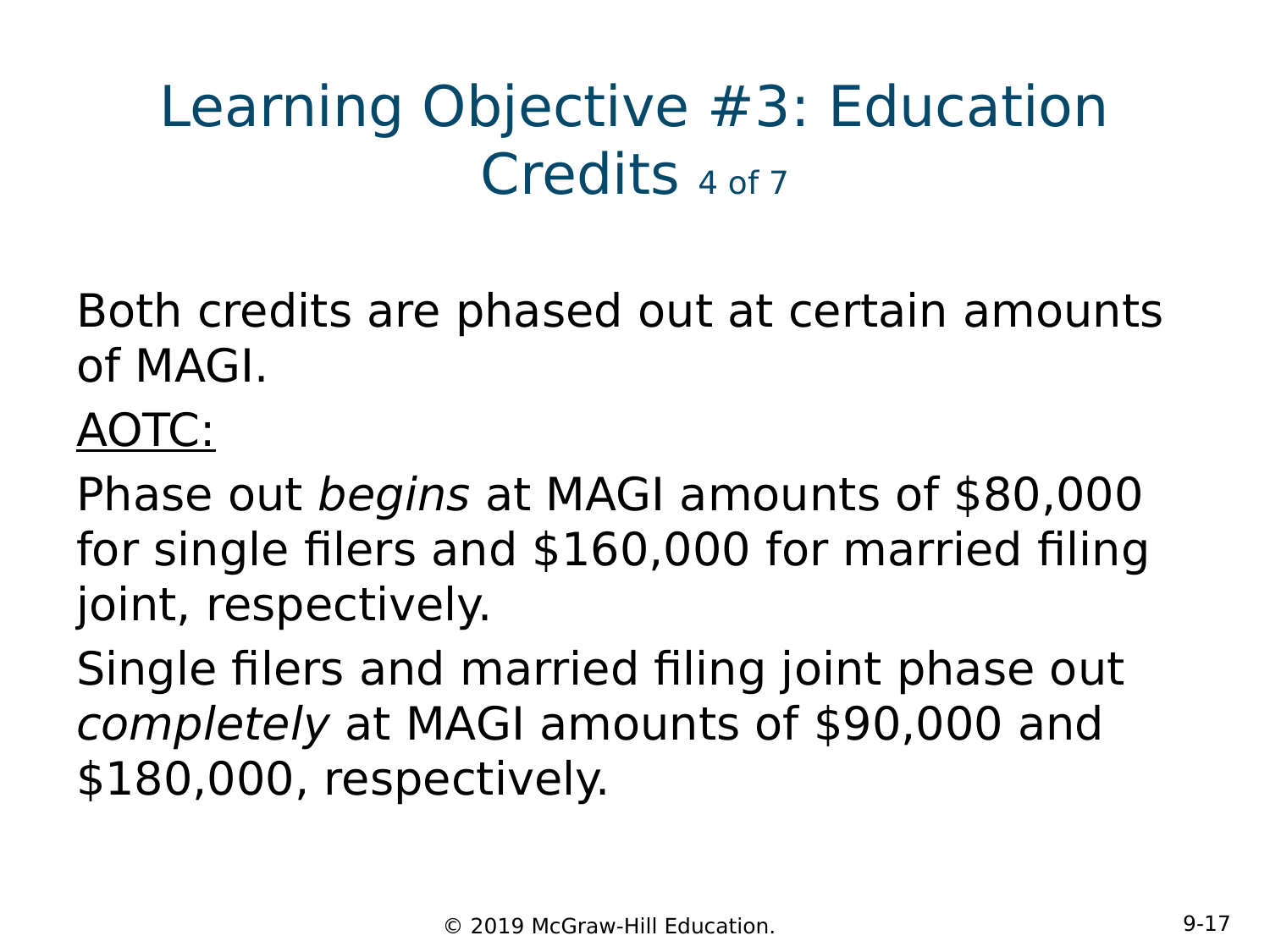

# Learning Objective #3: Education Credits 4 of 7
Both credits are phased out at certain amounts of MAGI.
AOTC:
Phase out begins at MAGI amounts of $80,000 for single filers and $160,000 for married filing joint, respectively.
Single filers and married filing joint phase out completely at MAGI amounts of $90,000 and $180,000, respectively.